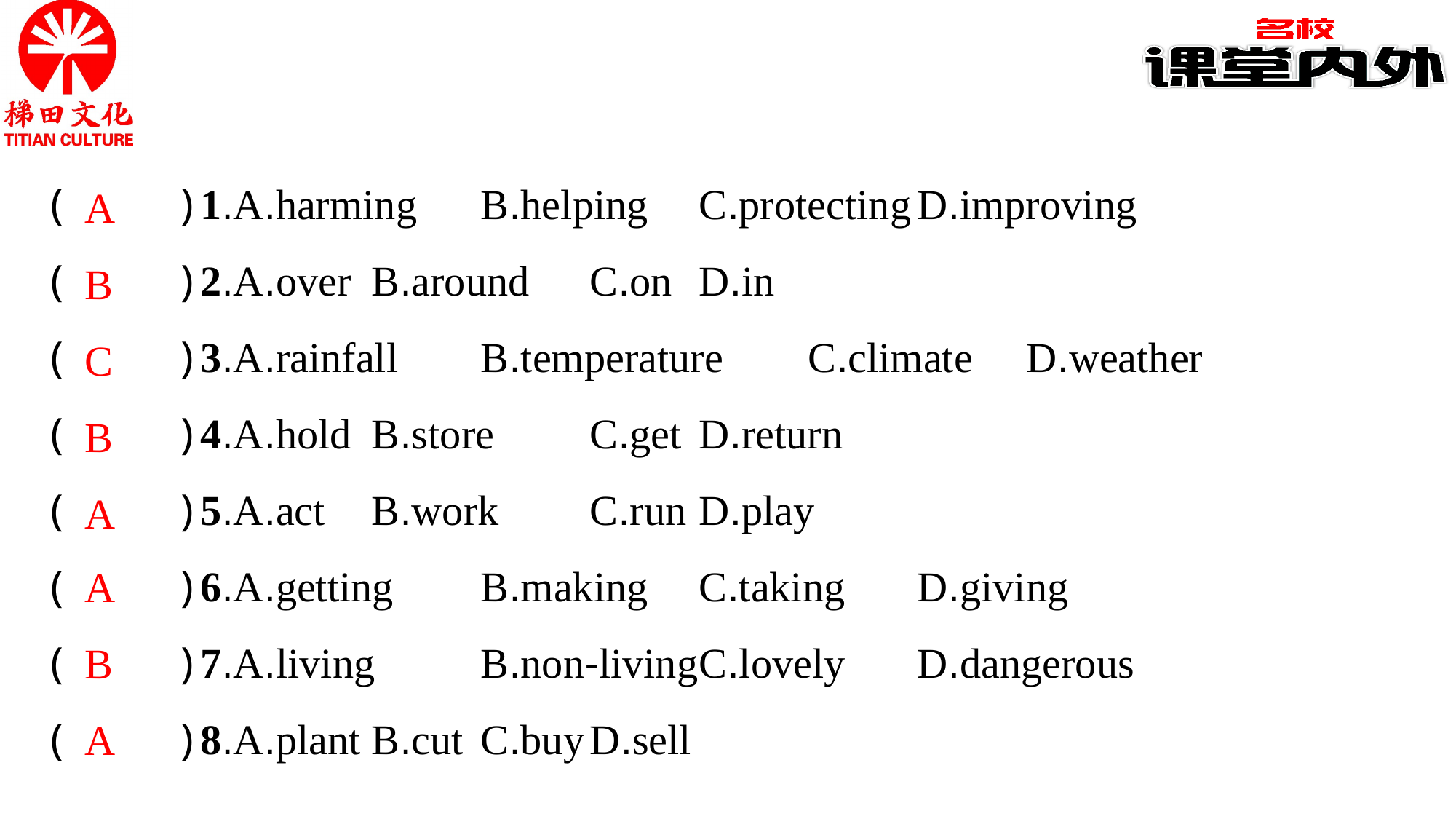

A
B
C
B
A
(　　)1.A.harming	B.helping	C.protecting	D.improving
(　　)2.A.over	B.around	C.on	D.in
(　　)3.A.rainfall	B.temperature	C.climate	D.weather
(　　)4.A.hold	B.store	C.get	D.return
(　　)5.A.act	B.work	C.run	D.play
(　　)6.A.getting	B.making	C.taking	D.giving
(　　)7.A.living	B.non-living	C.lovely	D.dangerous
(　　)8.A.plant	B.cut	C.buy	D.sell
A
B
A